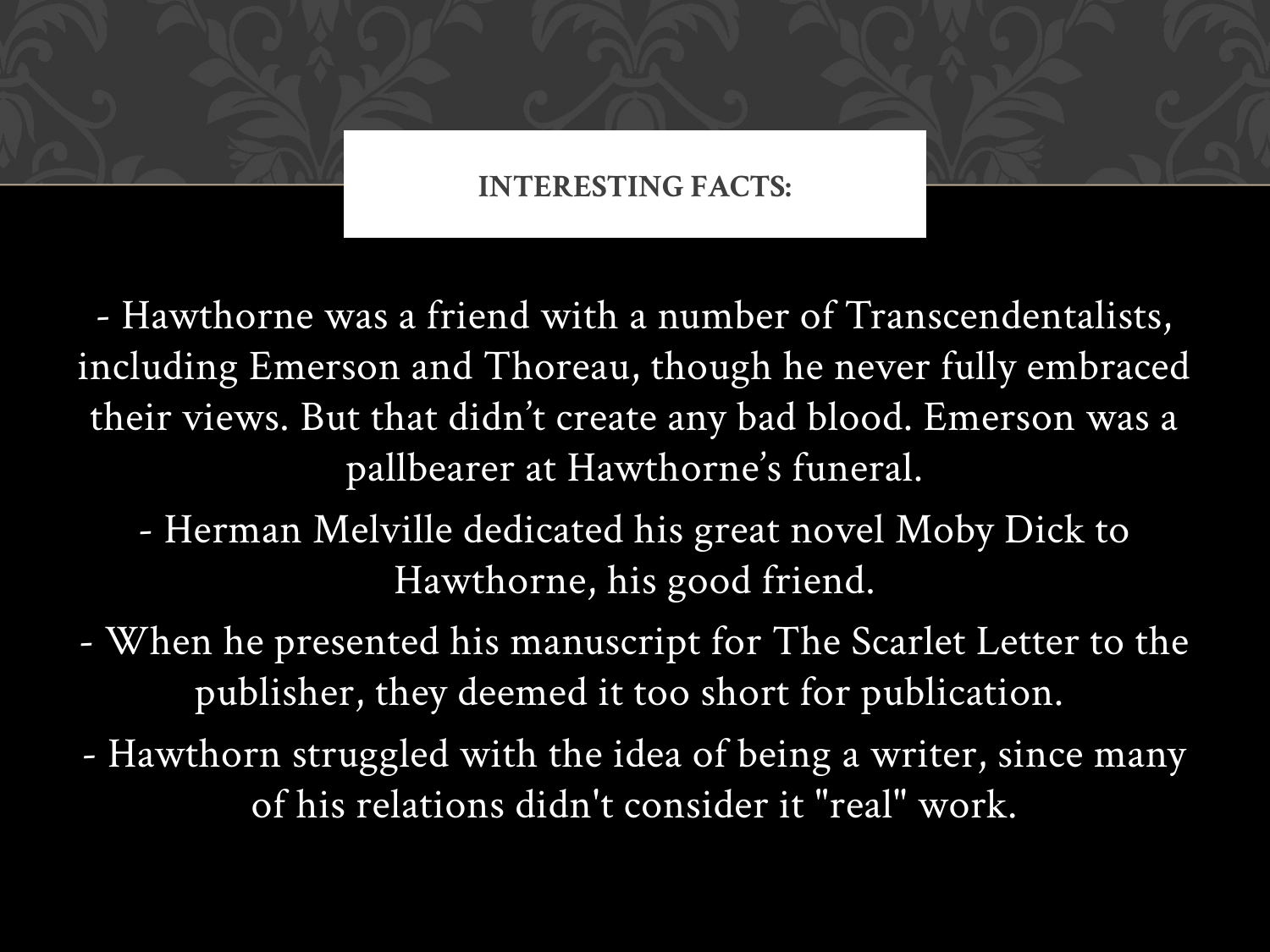

# Interesting Facts:
- Hawthorne was a friend with a number of Transcendentalists, including Emerson and Thoreau, though he never fully embraced their views. But that didn’t create any bad blood. Emerson was a pallbearer at Hawthorne’s funeral.
- Herman Melville dedicated his great novel Moby Dick to Hawthorne, his good friend.
- When he presented his manuscript for The Scarlet Letter to the publisher, they deemed it too short for publication.
- Hawthorn struggled with the idea of being a writer, since many of his relations didn't consider it "real" work.